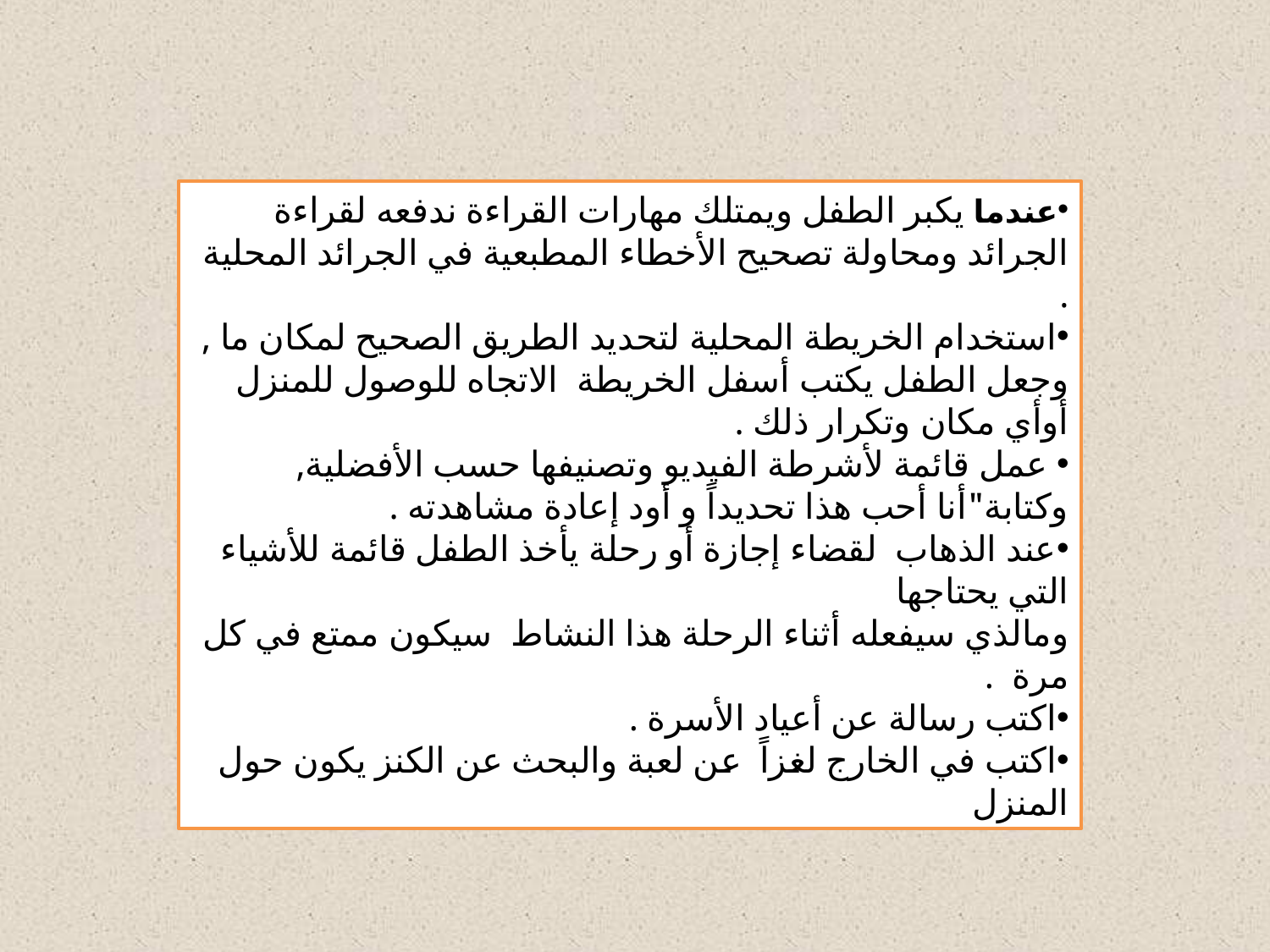

عندما يكبر الطفل ويمتلك مهارات القراءة ندفعه لقراءة الجرائد ومحاولة تصحيح الأخطاء المطبعية في الجرائد المحلية  .
استخدام الخريطة المحلية لتحديد الطريق الصحيح لمكان ما , وجعل الطفل يكتب أسفل الخريطة  الاتجاه للوصول للمنزل أوأي مكان وتكرار ذلك .
 عمل قائمة لأشرطة الفيديو وتصنيفها حسب الأفضلية, وكتابة"أنا أحب هذا تحديداً و أود إعادة مشاهدته .
عند الذهاب  لقضاء إجازة أو رحلة يأخذ الطفل قائمة للأشياء التي يحتاجها
ومالذي سيفعله أثناء الرحلة هذا النشاط  سيكون ممتع في كل مرة  .
اكتب رسالة عن أعياد الأسرة .
اكتب في الخارج لغزاً  عن لعبة والبحث عن الكنز يكون حول المنزل